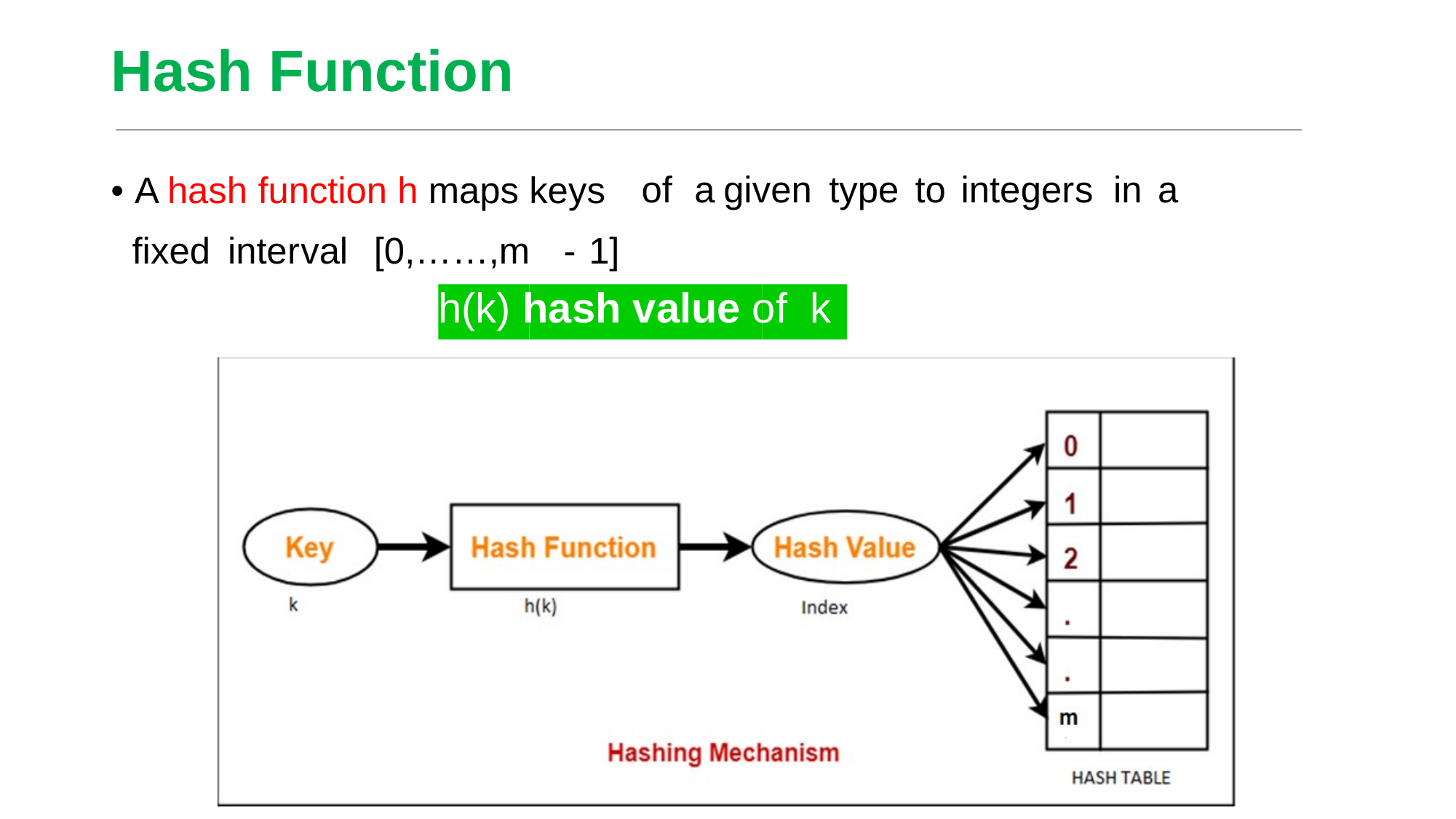

Hash Function

• A hash function h maps keys
of
a
given
type
to
integers
in
a
fixed
interval
[0,……,m
-
1]

h(k) hash value of k